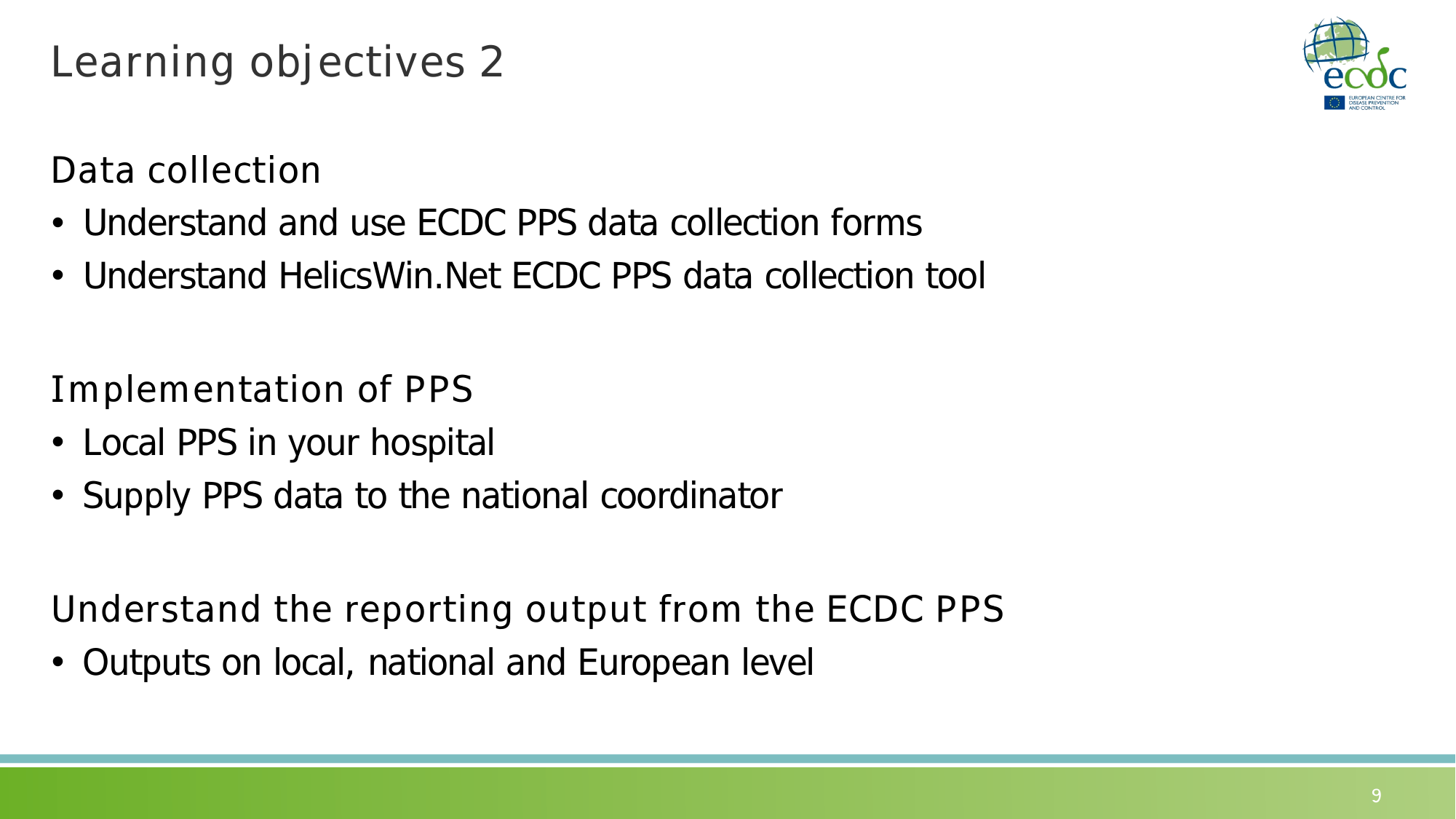

# Learning objectives 2
Data collection
Understand and use ECDC PPS data collection forms
Understand HelicsWin.Net ECDC PPS data collection tool

Implementation of PPS
Local PPS in your hospital
Supply PPS data to the national coordinator

Understand the reporting output from the ECDC PPS
Outputs on local, national and European level

9